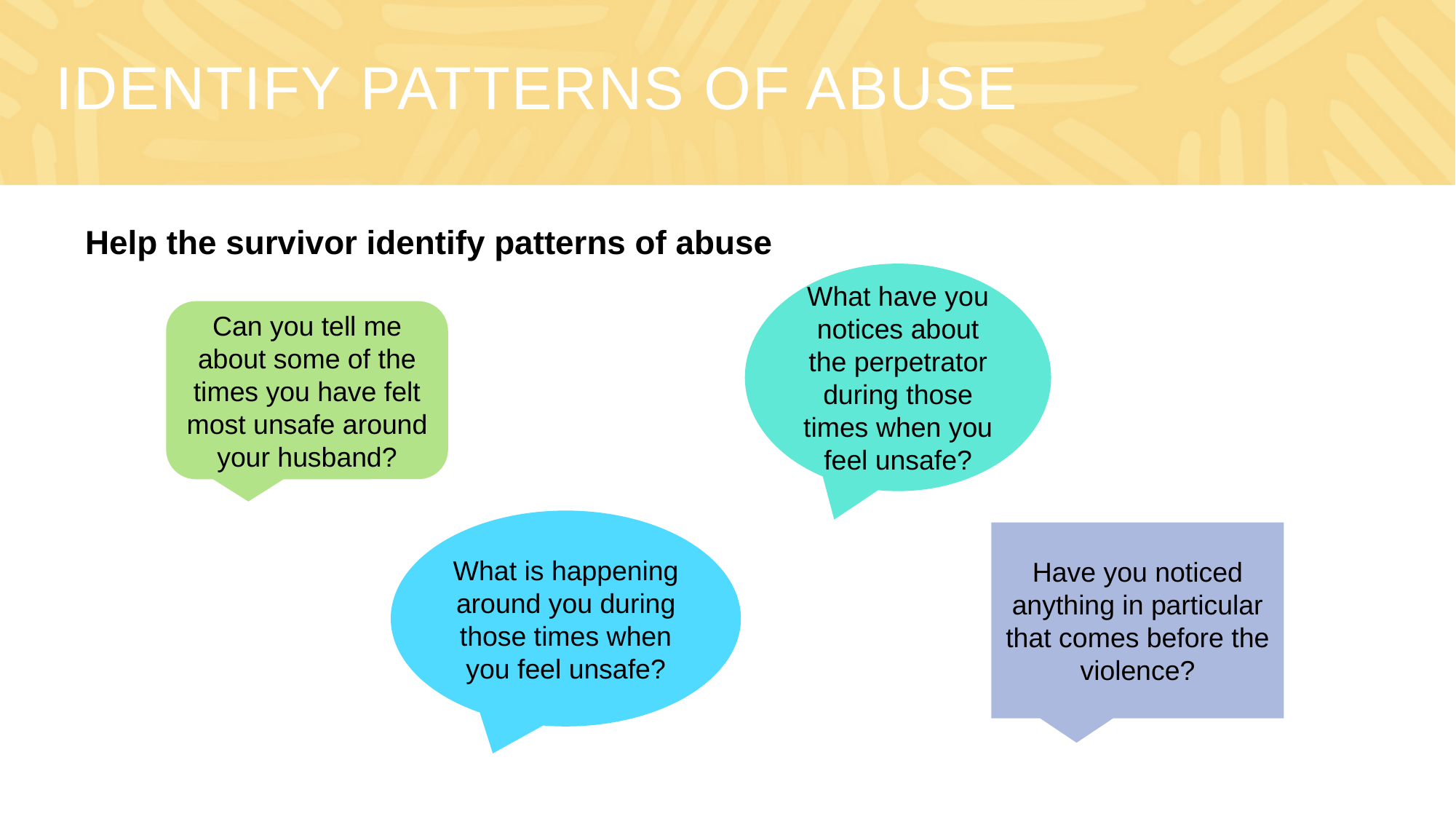

# Identify PATTERNS OF ABUSE
Help the survivor identify patterns of abuse
What have you notices about the perpetrator during those times when you feel unsafe?
Can you tell me about some of the times you have felt most unsafe around your husband?
What is happening around you during those times when you feel unsafe?
Have you noticed anything in particular that comes before the violence?